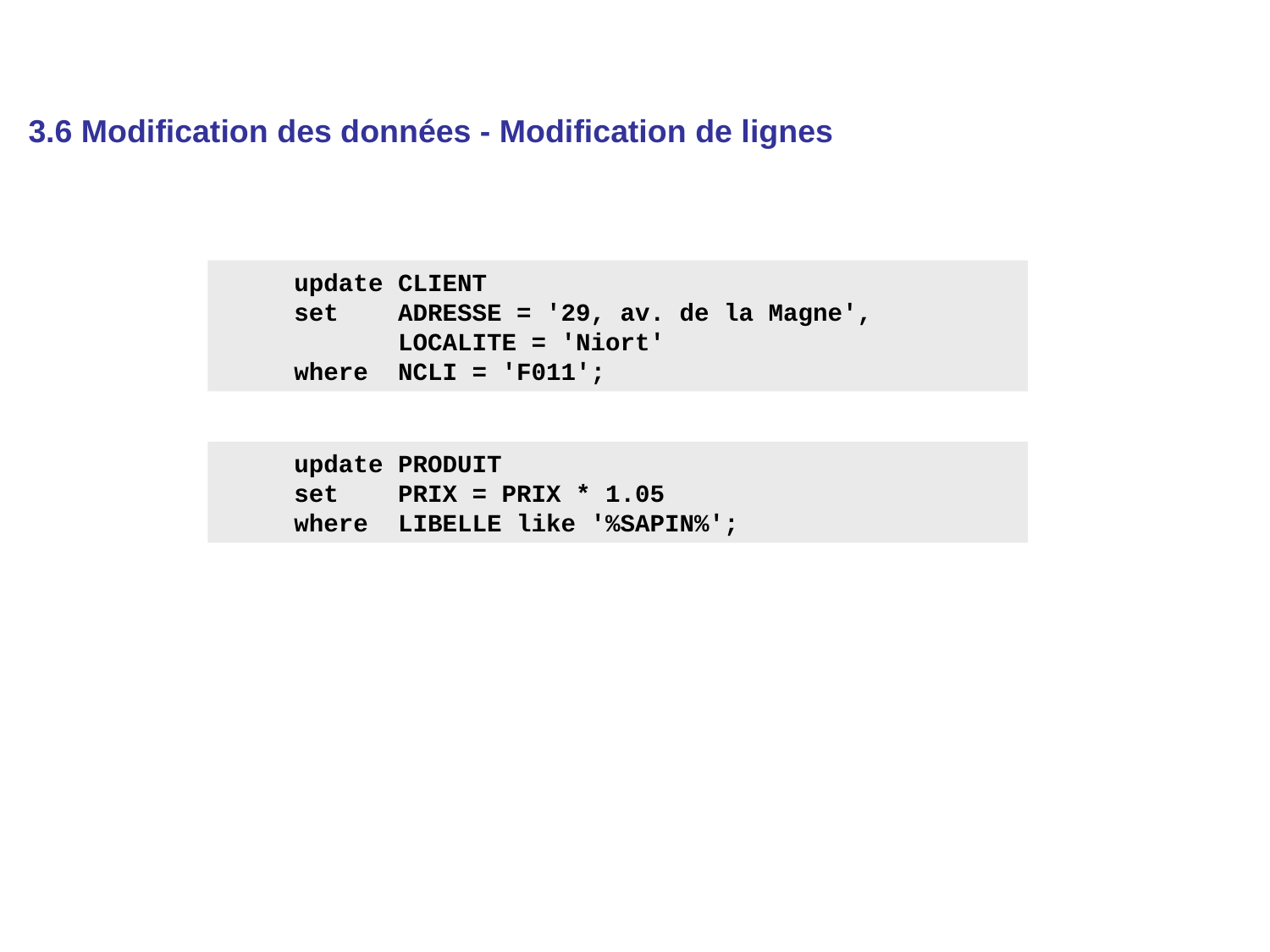

3.6 Modification des données - Modification de lignes
     update CLIENT
     set    ADRESSE = '29, av. de la Magne',
            LOCALITE = 'Niort'
     where  NCLI = 'F011';
     update PRODUIT
     set    PRIX = PRIX * 1.05
     where  LIBELLE like '%SAPIN%';